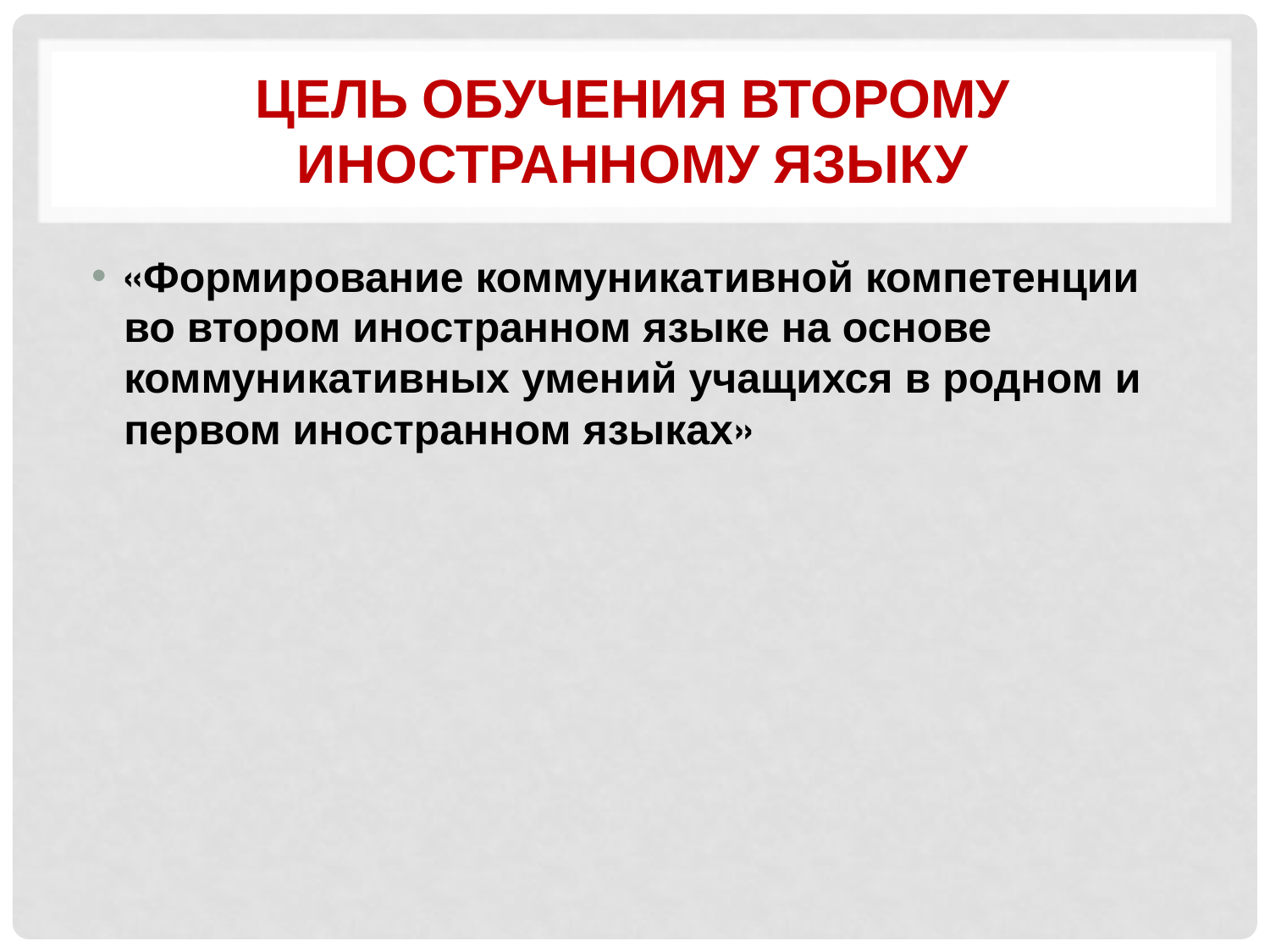

# Цель обучения второму иностранному языку
«Формирование коммуникативной компетенции во втором иностранном языке на основе коммуникативных умений учащихся в родном и первом иностранном языках»